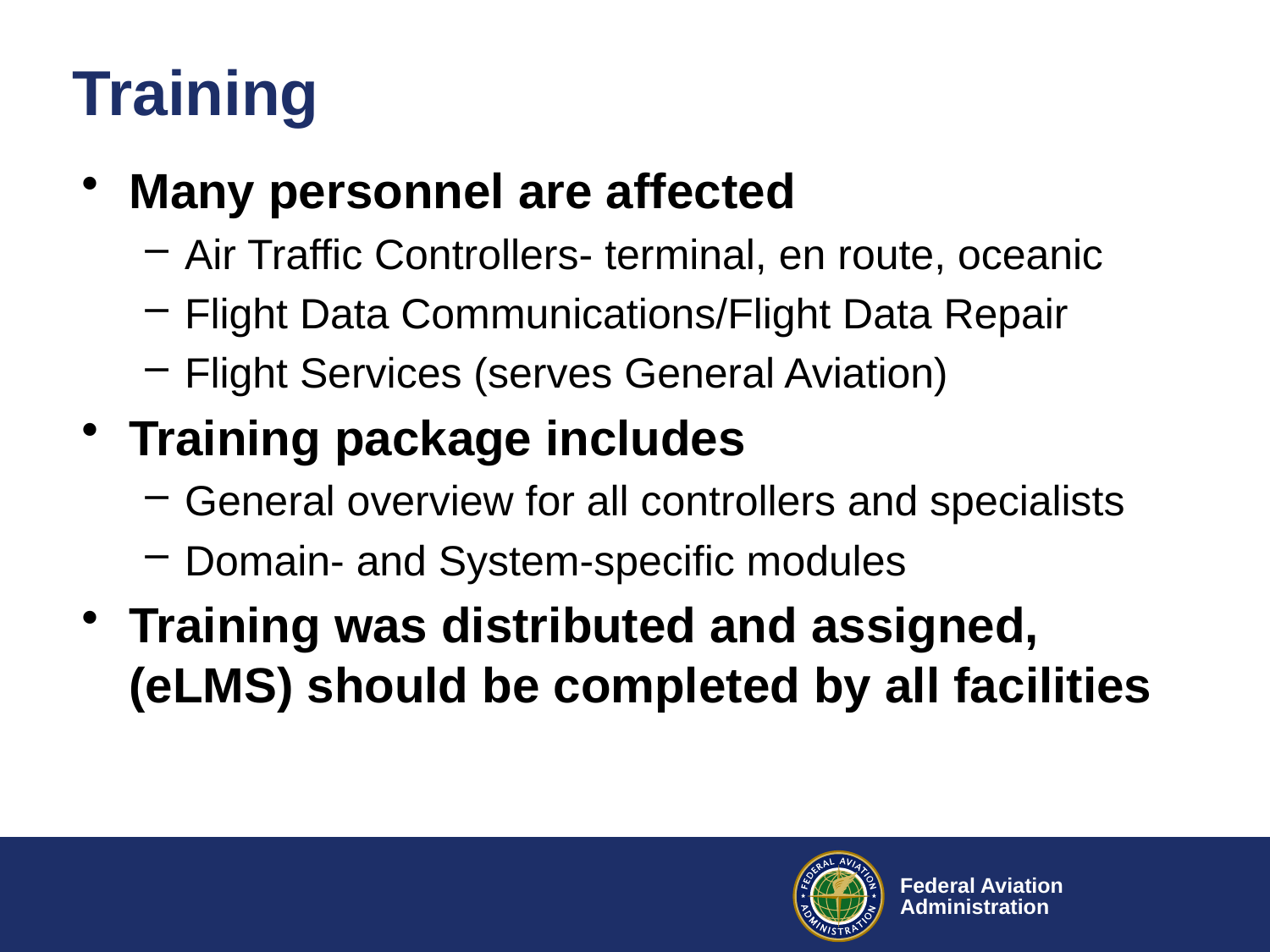

# Training
Many personnel are affected
Air Traffic Controllers- terminal, en route, oceanic
Flight Data Communications/Flight Data Repair
Flight Services (serves General Aviation)
Training package includes
General overview for all controllers and specialists
Domain- and System-specific modules
Training was distributed and assigned, (eLMS) should be completed by all facilities